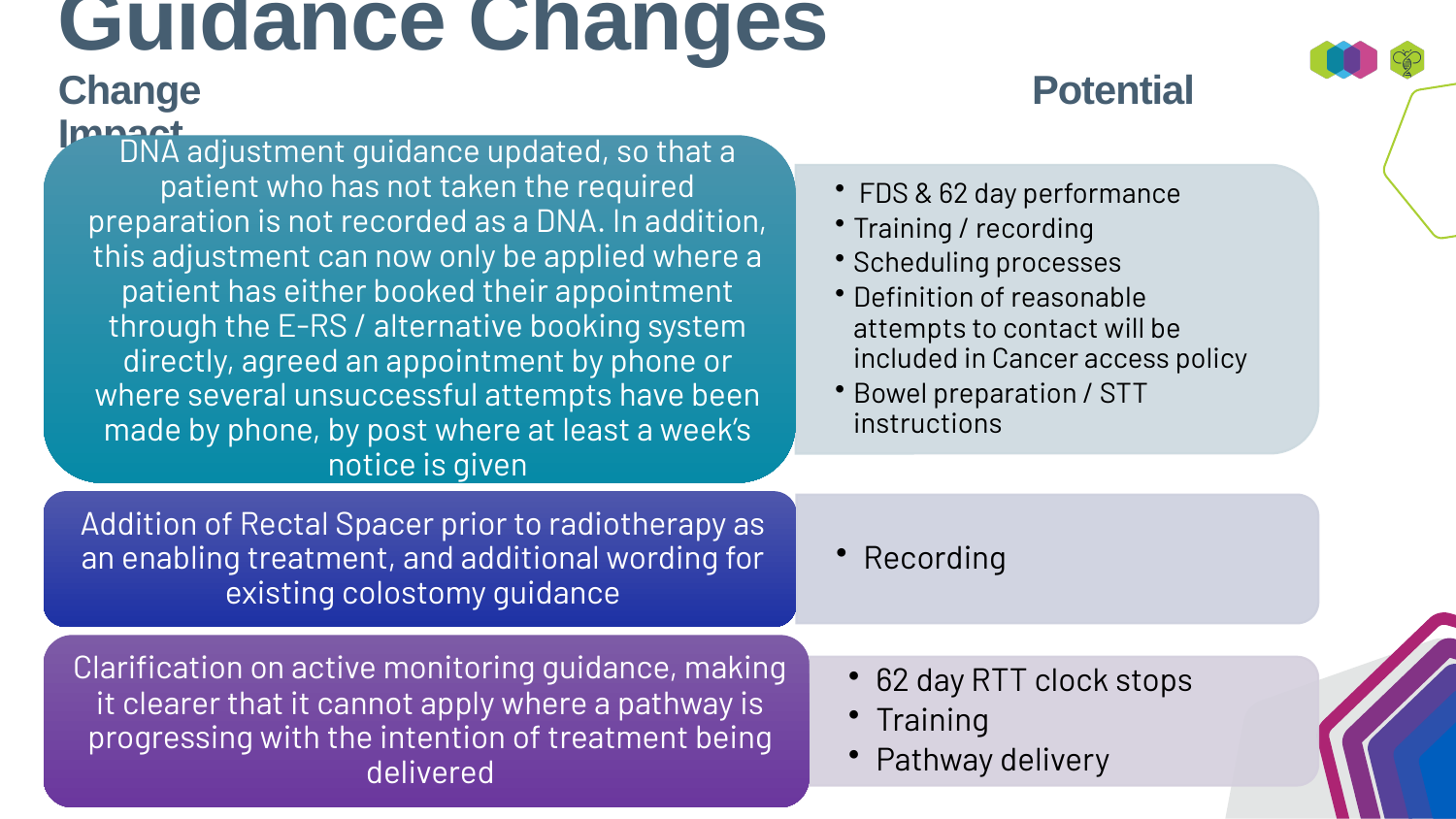

# Guidance Changes Change                                                                                  Potential Impact
 FDS & 62 day performance
Training / recording
Scheduling processes
Definition of reasonable attempts to contact will be included in Cancer access policy
Bowel preparation / STT instructions
DNA adjustment guidance updated, so that a patient who has not taken the required preparation is not recorded as a DNA. In addition, this adjustment can now only be applied where a patient has either booked their appointment through the E-RS / alternative booking system directly, agreed an appointment by phone or where several unsuccessful attempts have been made by phone, by post where at least a week’s notice is given
Recording
Addition of Rectal Spacer prior to radiotherapy as an enabling treatment, and additional wording for existing colostomy guidance
62 day RTT clock stops
Training
Pathway delivery
Clarification on active monitoring guidance, making it clearer that it cannot apply where a pathway is progressing with the intention of treatment being delivered